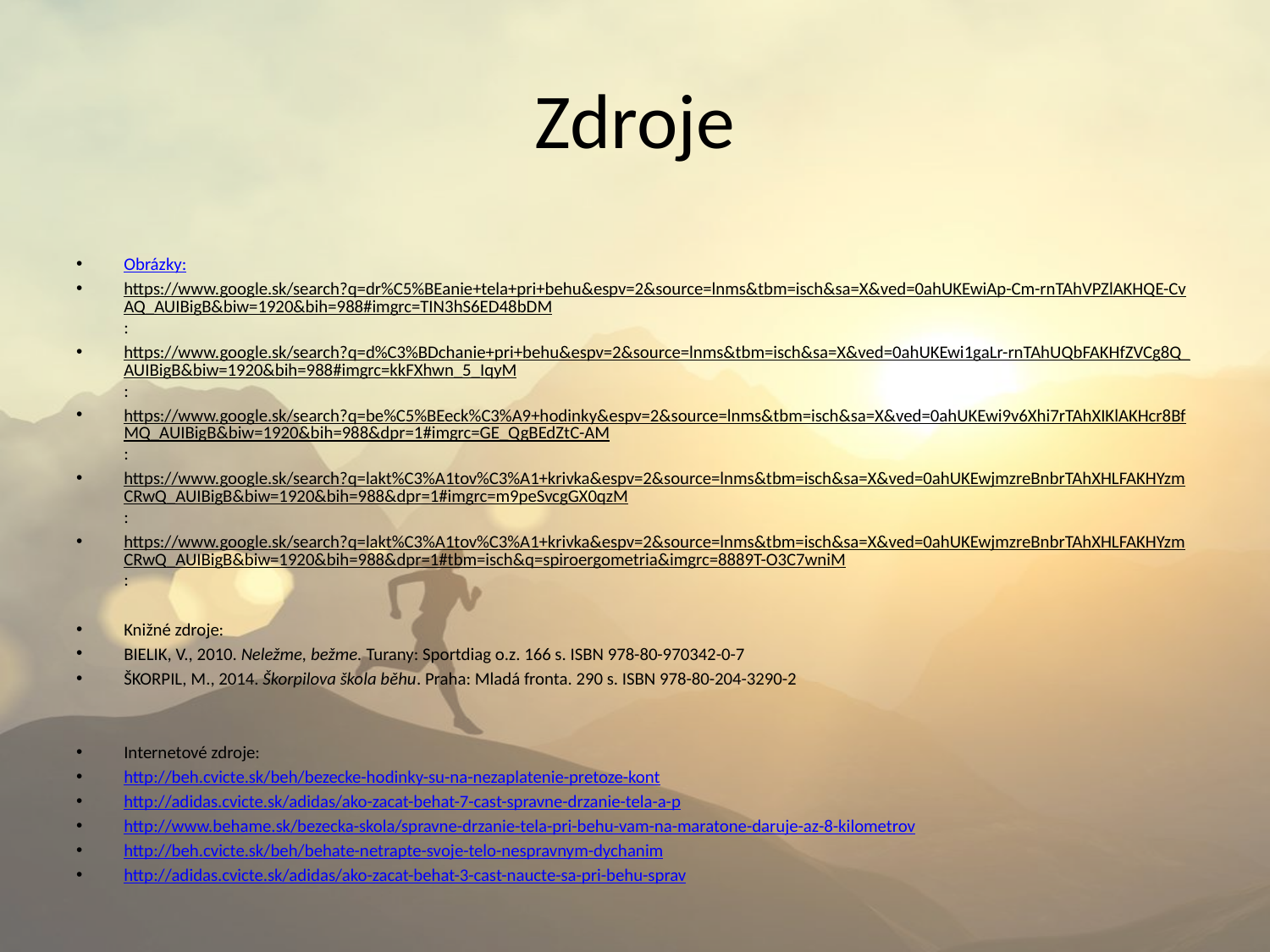

# Zdroje

Obrázky:
https://www.google.sk/search?q=dr%C5%BEanie+tela+pri+behu&espv=2&source=lnms&tbm=isch&sa=X&ved=0ahUKEwiAp-Cm-rnTAhVPZlAKHQE-CvAQ_AUIBigB&biw=1920&bih=988#imgrc=TIN3hS6ED48bDM:
https://www.google.sk/search?q=d%C3%BDchanie+pri+behu&espv=2&source=lnms&tbm=isch&sa=X&ved=0ahUKEwi1gaLr-rnTAhUQbFAKHfZVCg8Q_AUIBigB&biw=1920&bih=988#imgrc=kkFXhwn_5_IqyM:
https://www.google.sk/search?q=be%C5%BEeck%C3%A9+hodinky&espv=2&source=lnms&tbm=isch&sa=X&ved=0ahUKEwi9v6Xhi7rTAhXIKlAKHcr8BfMQ_AUIBigB&biw=1920&bih=988&dpr=1#imgrc=GE_QgBEdZtC-AM:
https://www.google.sk/search?q=lakt%C3%A1tov%C3%A1+krivka&espv=2&source=lnms&tbm=isch&sa=X&ved=0ahUKEwjmzreBnbrTAhXHLFAKHYzmCRwQ_AUIBigB&biw=1920&bih=988&dpr=1#imgrc=m9peSvcgGX0qzM:
https://www.google.sk/search?q=lakt%C3%A1tov%C3%A1+krivka&espv=2&source=lnms&tbm=isch&sa=X&ved=0ahUKEwjmzreBnbrTAhXHLFAKHYzmCRwQ_AUIBigB&biw=1920&bih=988&dpr=1#tbm=isch&q=spiroergometria&imgrc=8889T-O3C7wniM:

Knižné zdroje:
BIELIK, V., 2010. Neležme, bežme. Turany: Sportdiag o.z. 166 s. ISBN 978-80-970342-0-7
ŠKORPIL, M., 2014. Škorpilova škola běhu. Praha: Mladá fronta. 290 s. ISBN 978-80-204-3290-2

Internetové zdroje:
http://beh.cvicte.sk/beh/bezecke-hodinky-su-na-nezaplatenie-pretoze-kont
http://adidas.cvicte.sk/adidas/ako-zacat-behat-7-cast-spravne-drzanie-tela-a-p
http://www.behame.sk/bezecka-skola/spravne-drzanie-tela-pri-behu-vam-na-maratone-daruje-az-8-kilometrov
http://beh.cvicte.sk/beh/behate-netrapte-svoje-telo-nespravnym-dychanim
http://adidas.cvicte.sk/adidas/ako-zacat-behat-3-cast-naucte-sa-pri-behu-sprav